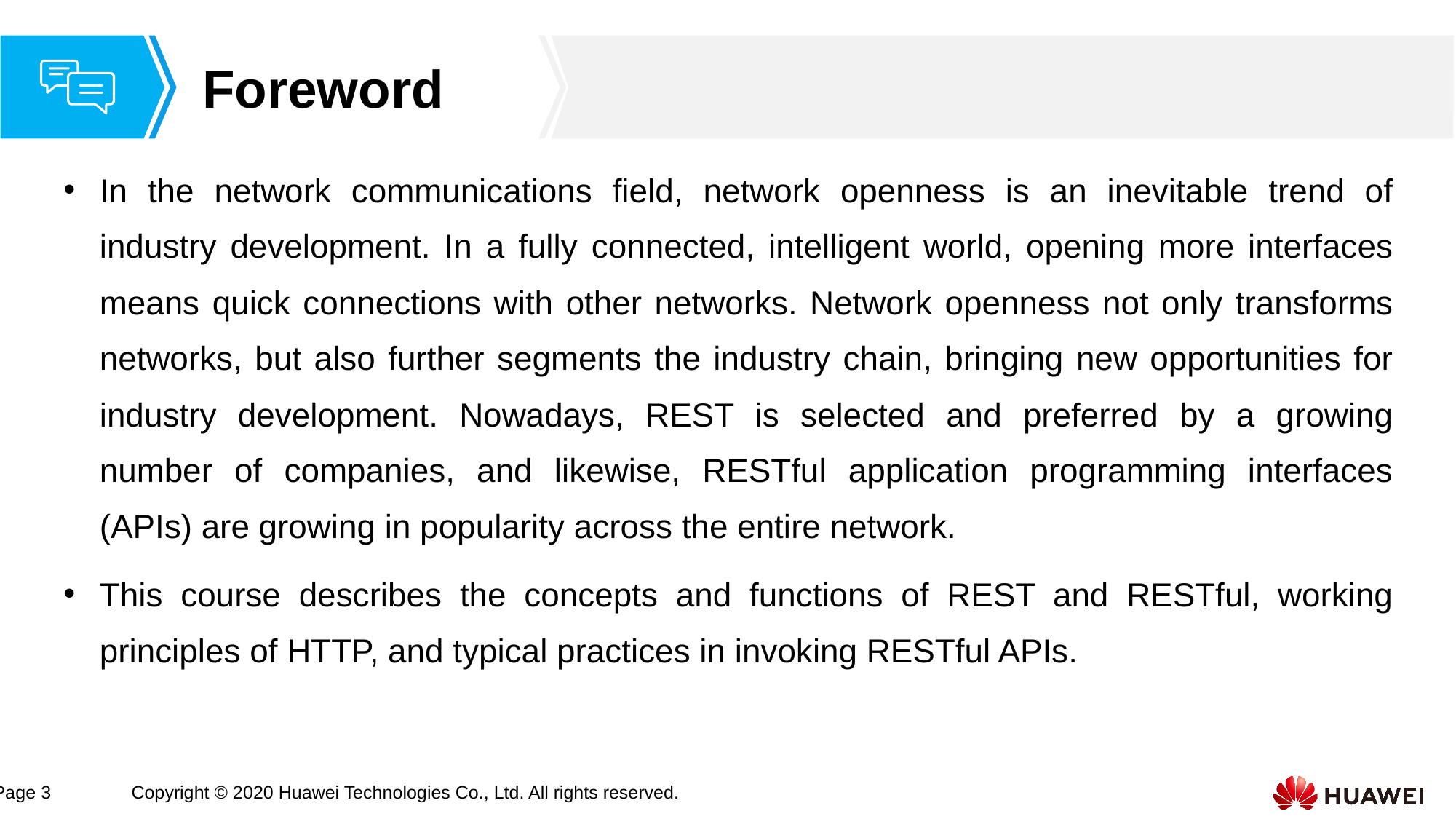

In the network communications field, network openness is an inevitable trend of industry development. In a fully connected, intelligent world, opening more interfaces means quick connections with other networks. Network openness not only transforms networks, but also further segments the industry chain, bringing new opportunities for industry development. Nowadays, REST is selected and preferred by a growing number of companies, and likewise, RESTful application programming interfaces (APIs) are growing in popularity across the entire network.
This course describes the concepts and functions of REST and RESTful, working principles of HTTP, and typical practices in invoking RESTful APIs.